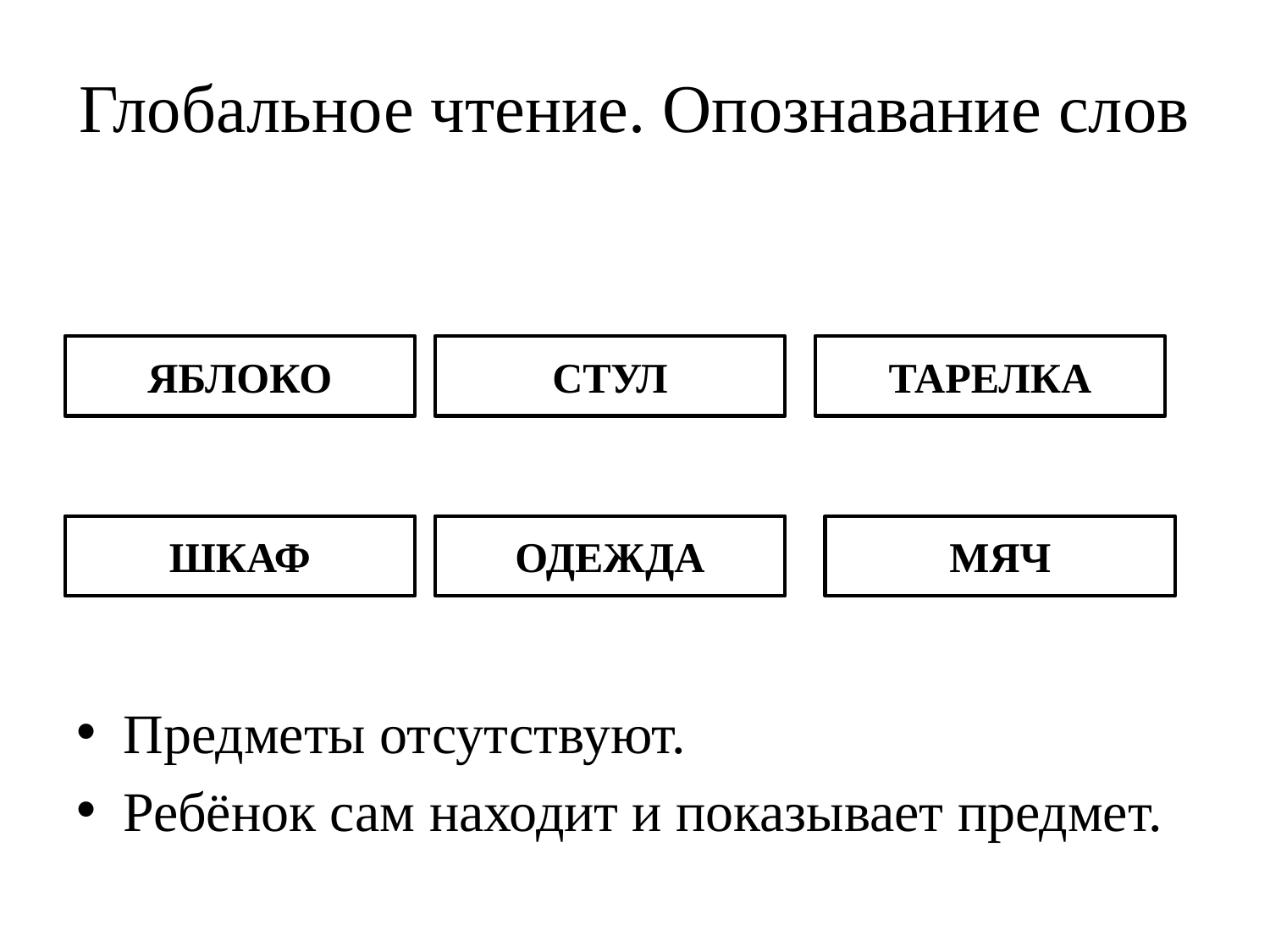

# Глобальное чтение. Опознавание слов

Предметы отсутствуют.
Ребёнок сам находит и показывает предмет.
ЯБЛОКО
СТУЛ
ТАРЕЛКА
ШКАФ
ОДЕЖДА
МЯЧ